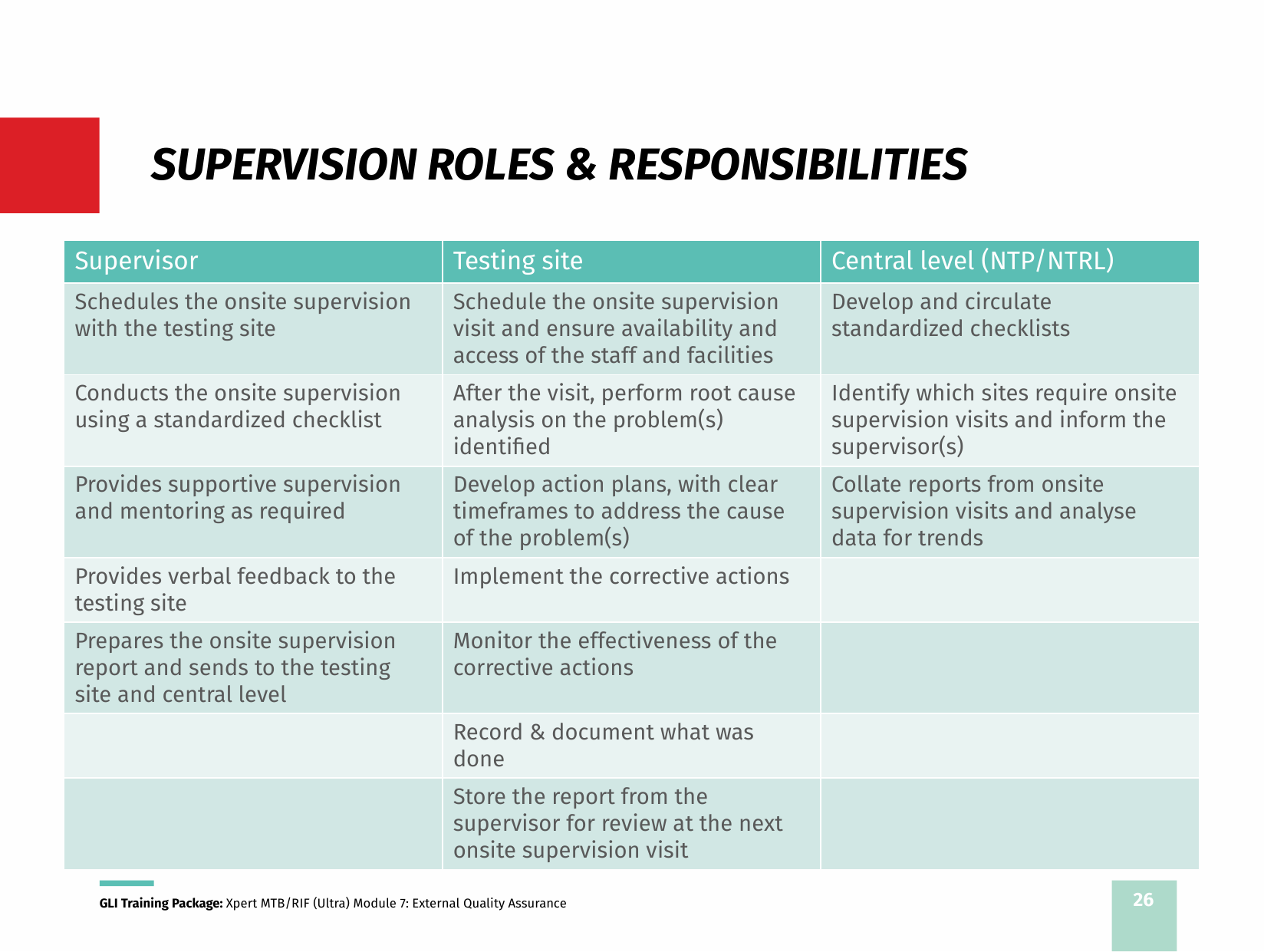

# SUPERVISION ROLES & RESPONSIBILITIES
| Supervisor | Testing site | Central level (NTP/NTRL) |
| --- | --- | --- |
| Schedules the onsite supervision with the testing site | Schedule the onsite supervision visit and ensure availability and access of the staff and facilities | Develop and circulate standardized checklists |
| Conducts the onsite supervision using a standardized checklist | After the visit, perform root cause analysis on the problem(s) identified | Identify which sites require onsite supervision visits and inform the supervisor(s) |
| Provides supportive supervision and mentoring as required | Develop action plans, with clear timeframes to address the cause of the problem(s) | Collate reports from onsite supervision visits and analyse data for trends |
| Provides verbal feedback to the testing site | Implement the corrective actions |  |
| Prepares the onsite supervision report and sends to the testing site and central level | Monitor the effectiveness of the corrective actions |  |
|  | Record & document what was done |  |
|  | Store the report from the supervisor for review at the next onsite supervision visit |  |